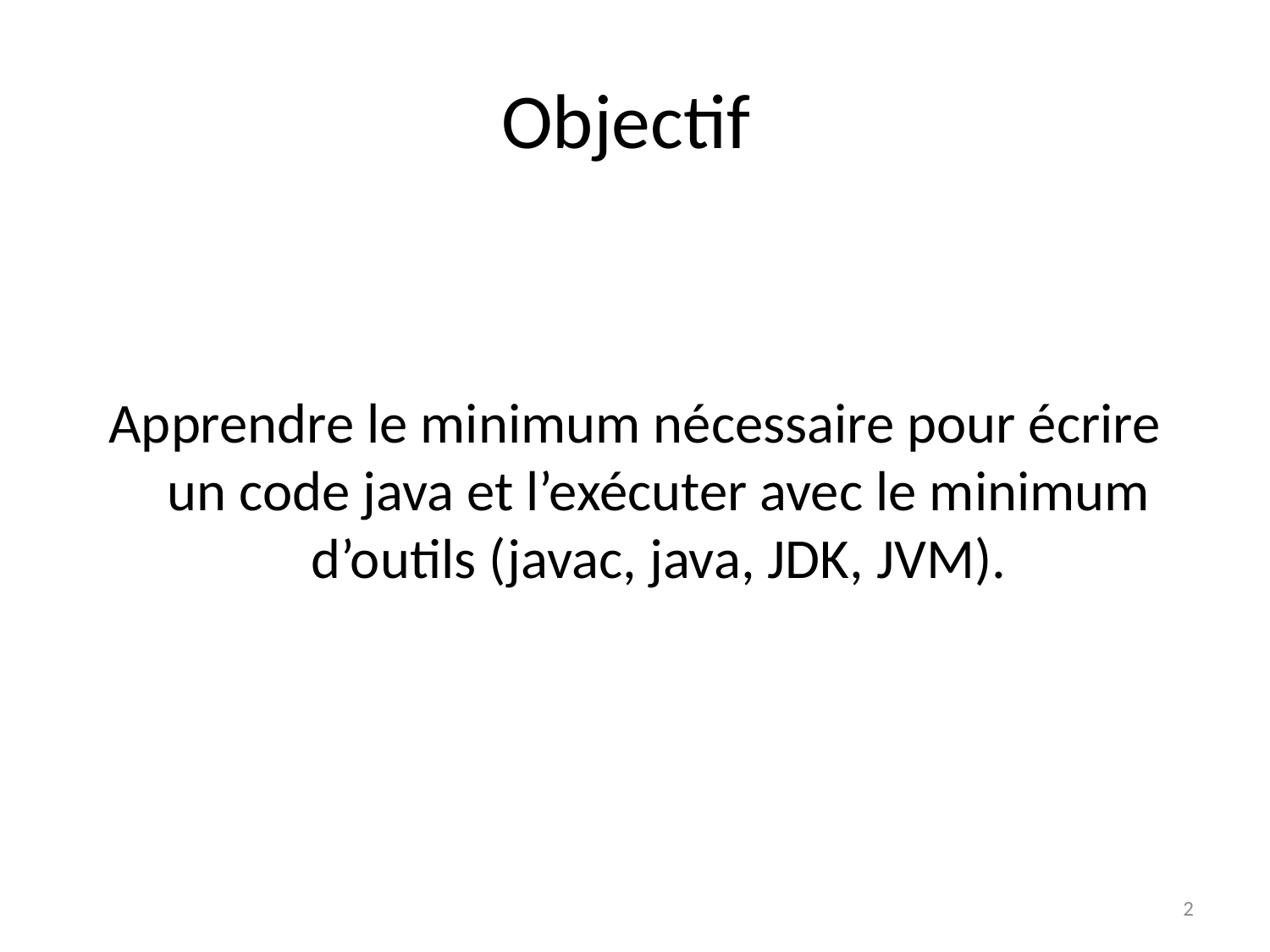

# Objectif

Apprendre le minimum nécessaire pour écrire un code java et l’exécuter avec le minimum d’outils (javac, java, JDK, JVM).
2